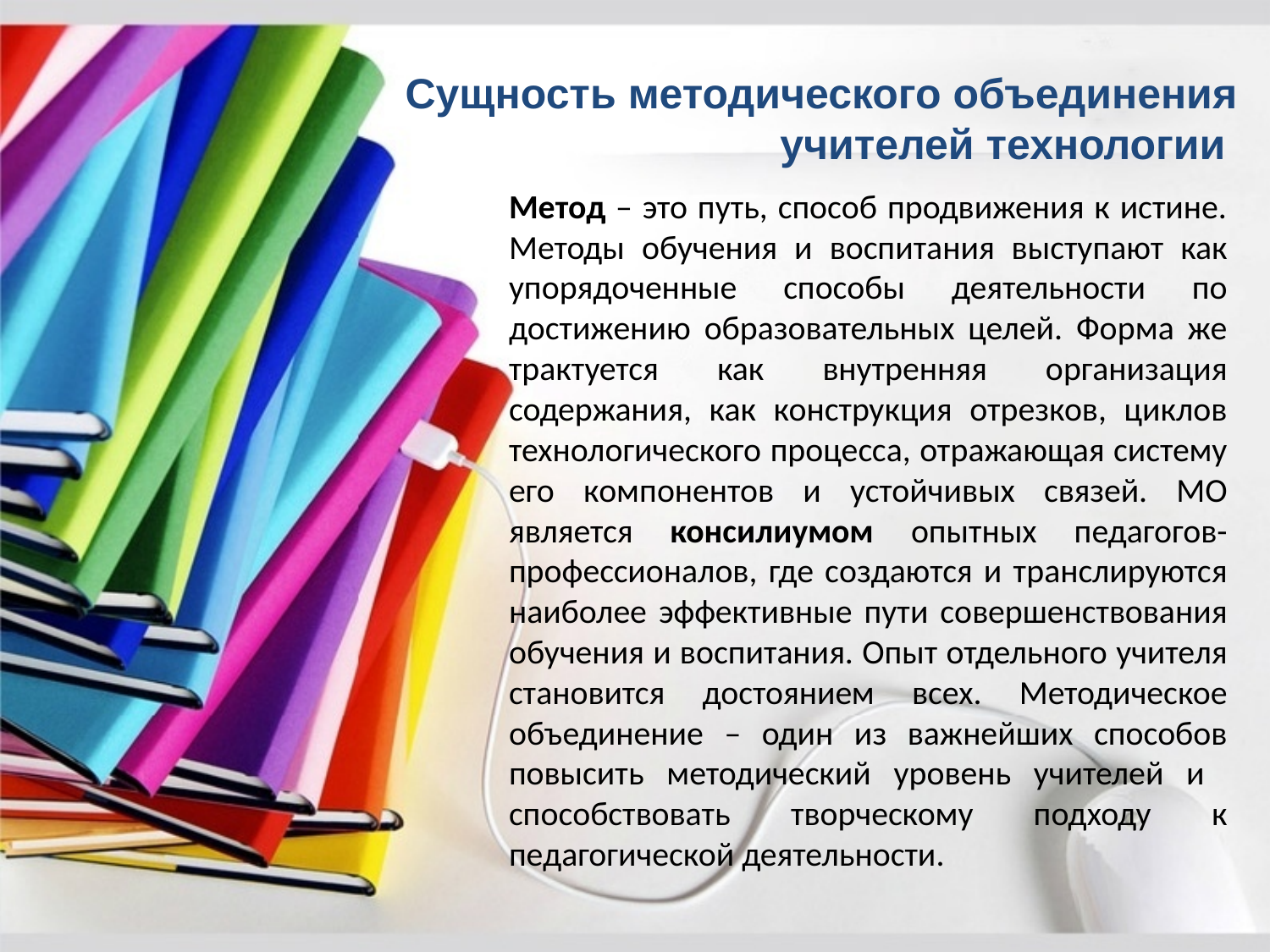

# Сущность методического объединения учителей технологии
Метод – это путь, способ продвижения к истине. Методы обучения и воспитания выступают как упорядоченные способы деятельности по достижению образовательных целей. Форма же трактуется как внутренняя организация содержания, как конструкция отрезков, циклов технологического процесса, отражающая систему его компонентов и устойчивых связей. МО является консилиумом опытных педагогов-профессионалов, где создаются и транслируются наиболее эффективные пути совершенствования обучения и воспитания. Опыт отдельного учителя становится достоянием всех. Методическое объединение – один из важнейших способов повысить методический уровень учителей и  способствовать творческому подходу к педагогической деятельности.